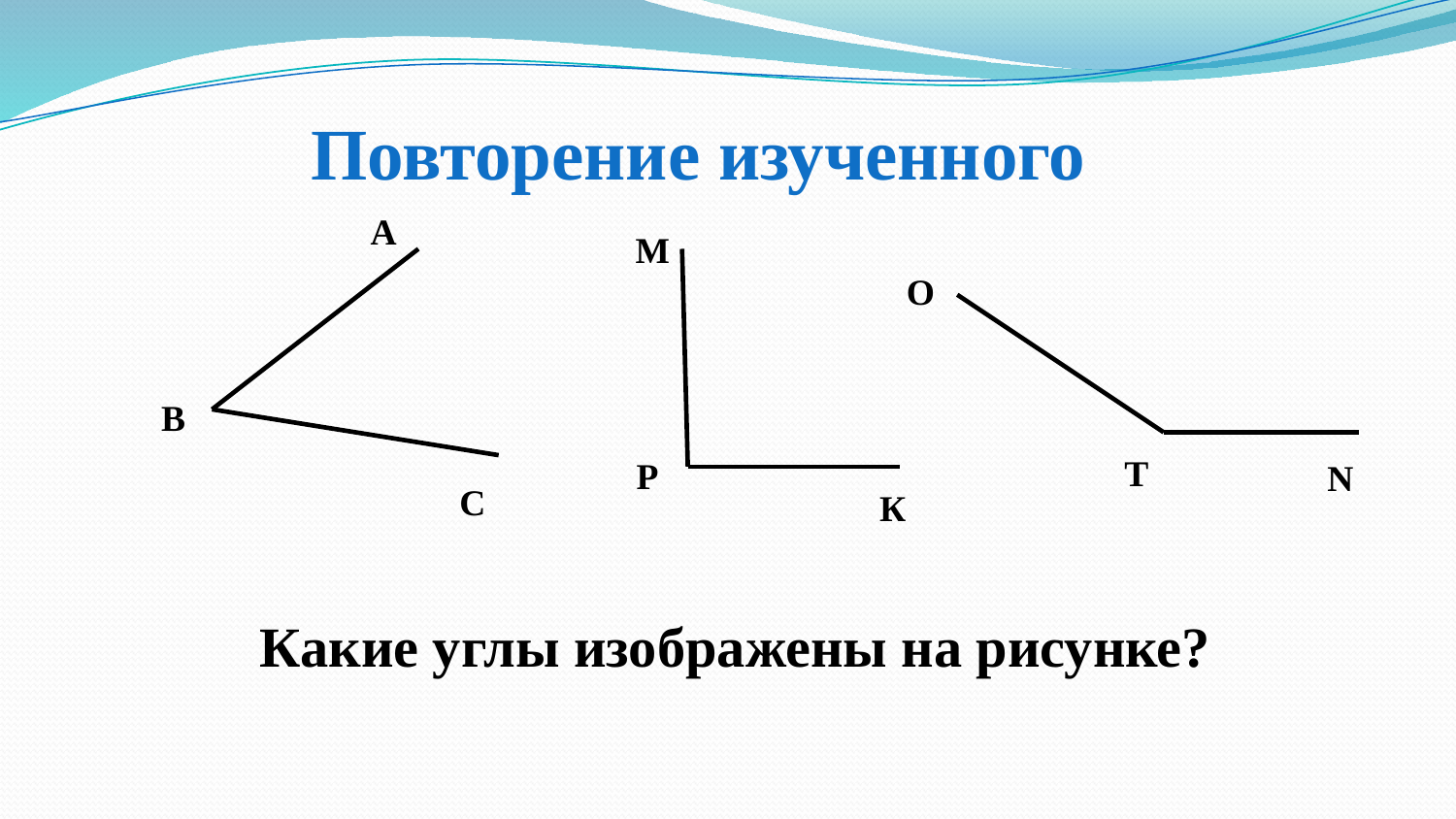

Повторение изученного
А
М
О
В
Т
Р
N
С
К
    Какие углы изображены на рисунке?